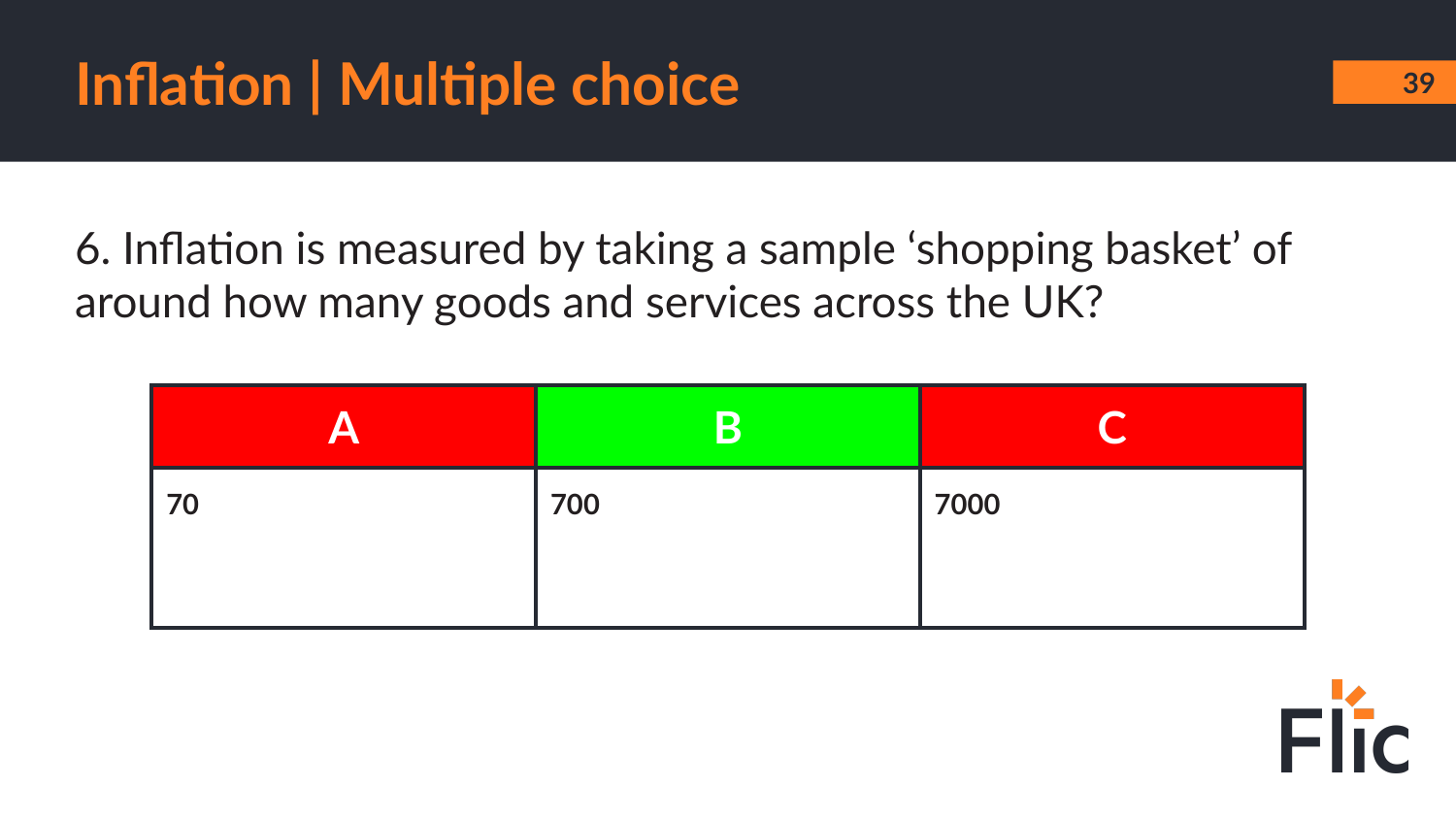

Inflation | Multiple choice
39
6. Inflation is measured by taking a sample ‘shopping basket’ of around how many goods and services across the UK?

| A | B | C |
| --- | --- | --- |
| 70 | 700 | 7000 |